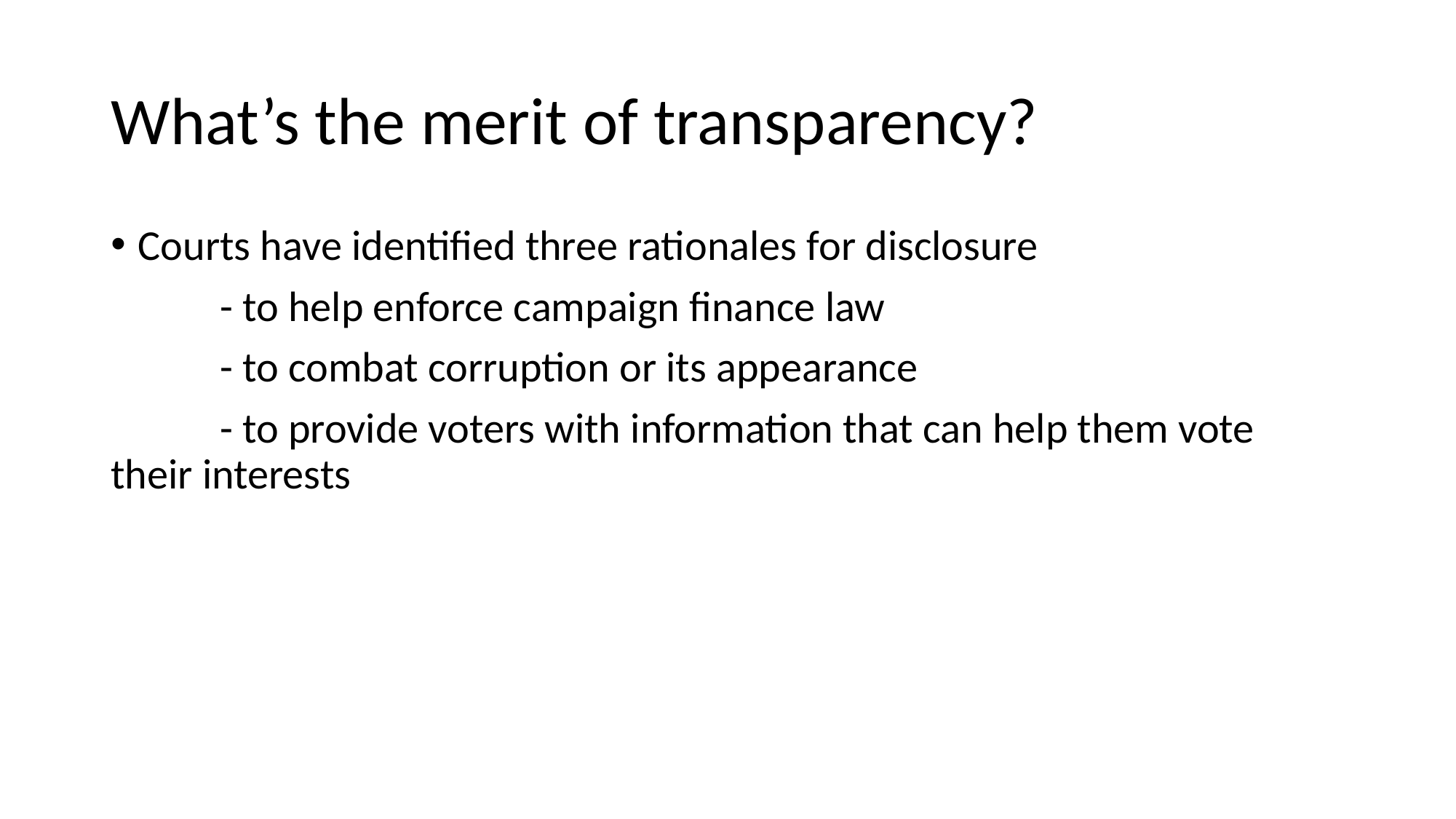

# What’s the merit of transparency?
Courts have identified three rationales for disclosure
	- to help enforce campaign finance law
	- to combat corruption or its appearance
	- to provide voters with information that can help them vote 	their interests